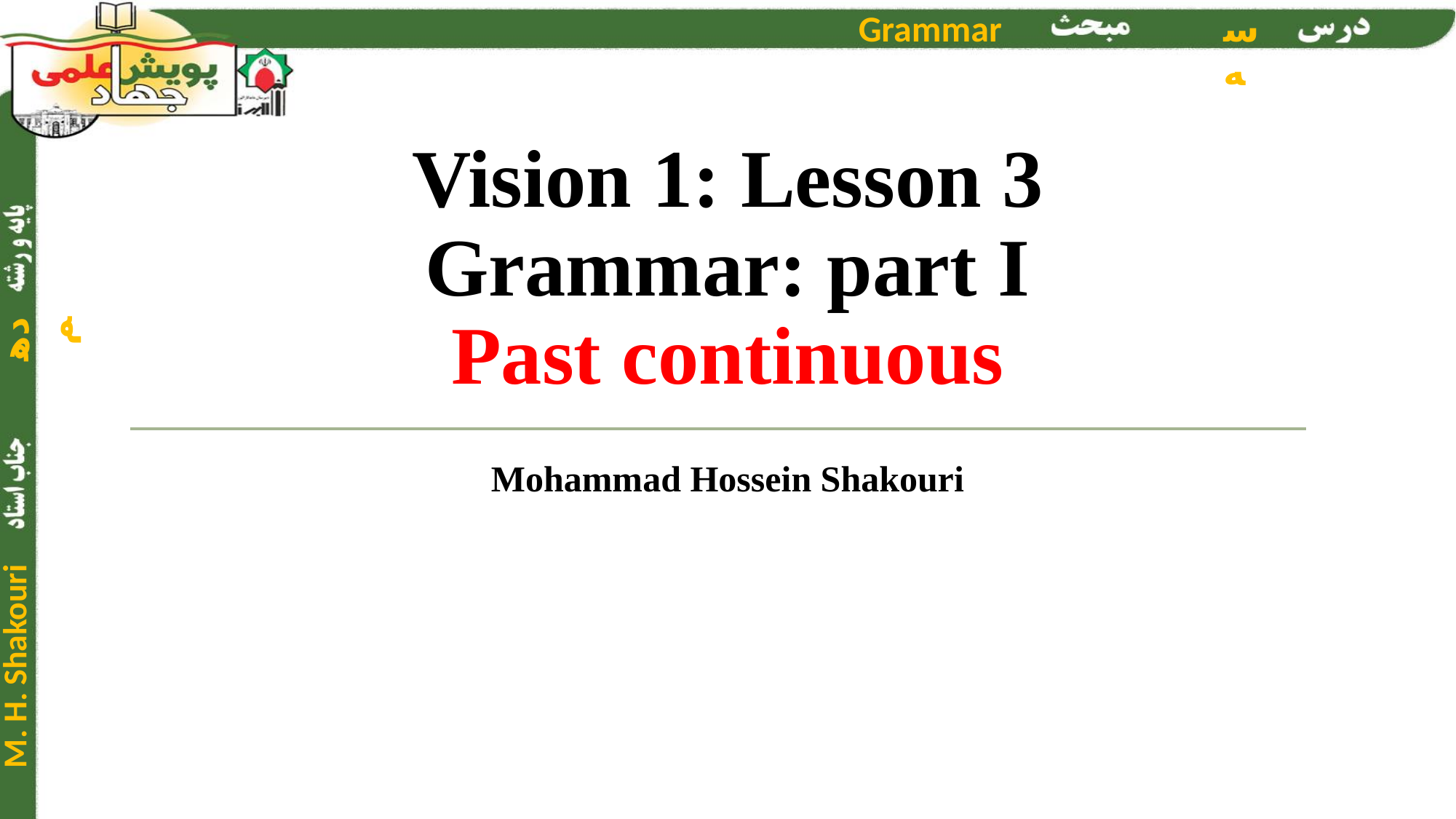

# Vision 1: Lesson 3 Grammar: part I Past continuous
Mohammad Hossein Shakouri